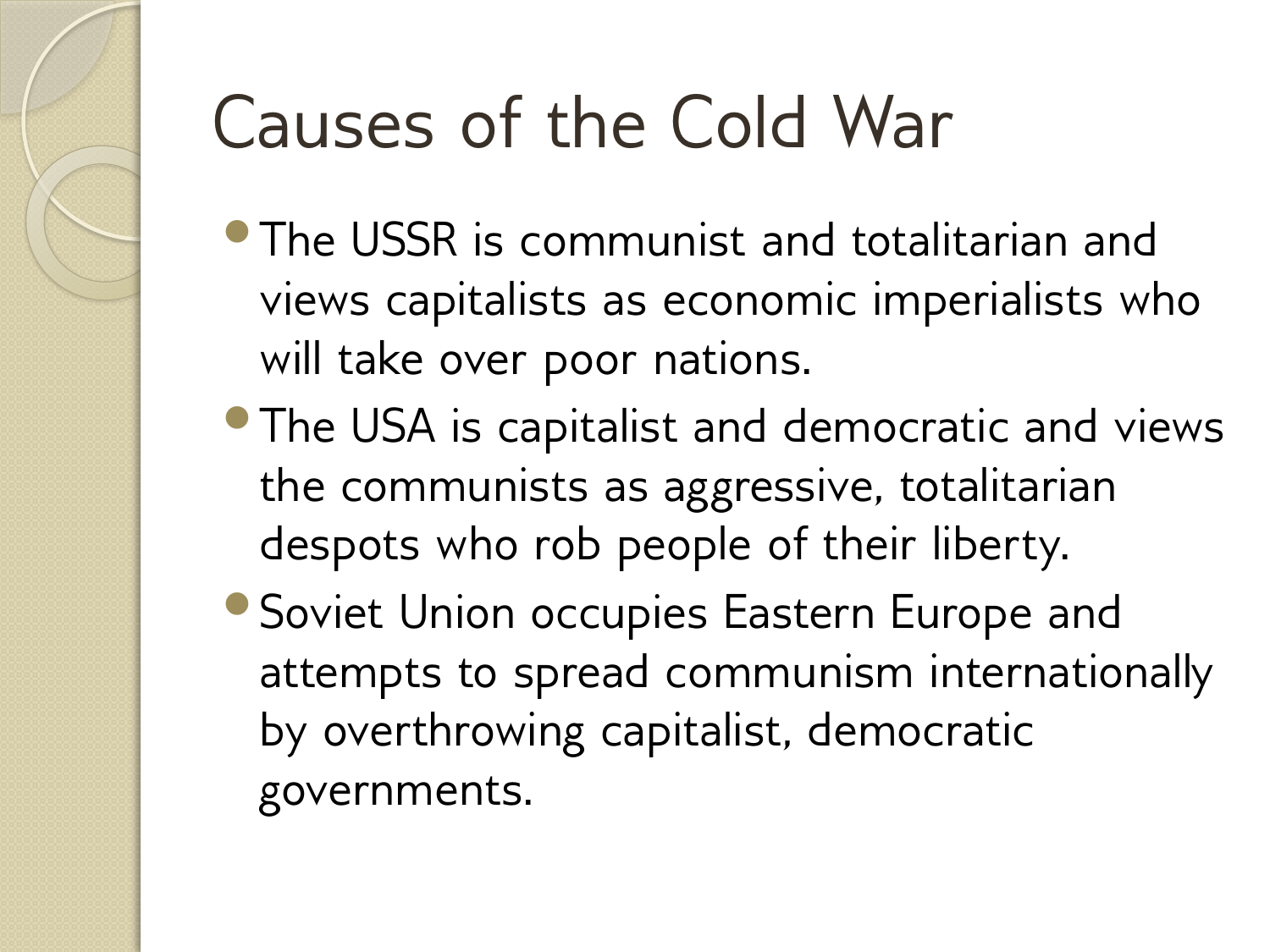

# Causes of the Cold War
The USSR is communist and totalitarian and views capitalists as economic imperialists who will take over poor nations.
The USA is capitalist and democratic and views the communists as aggressive, totalitarian despots who rob people of their liberty.
Soviet Union occupies Eastern Europe and attempts to spread communism internationally by overthrowing capitalist, democratic governments.